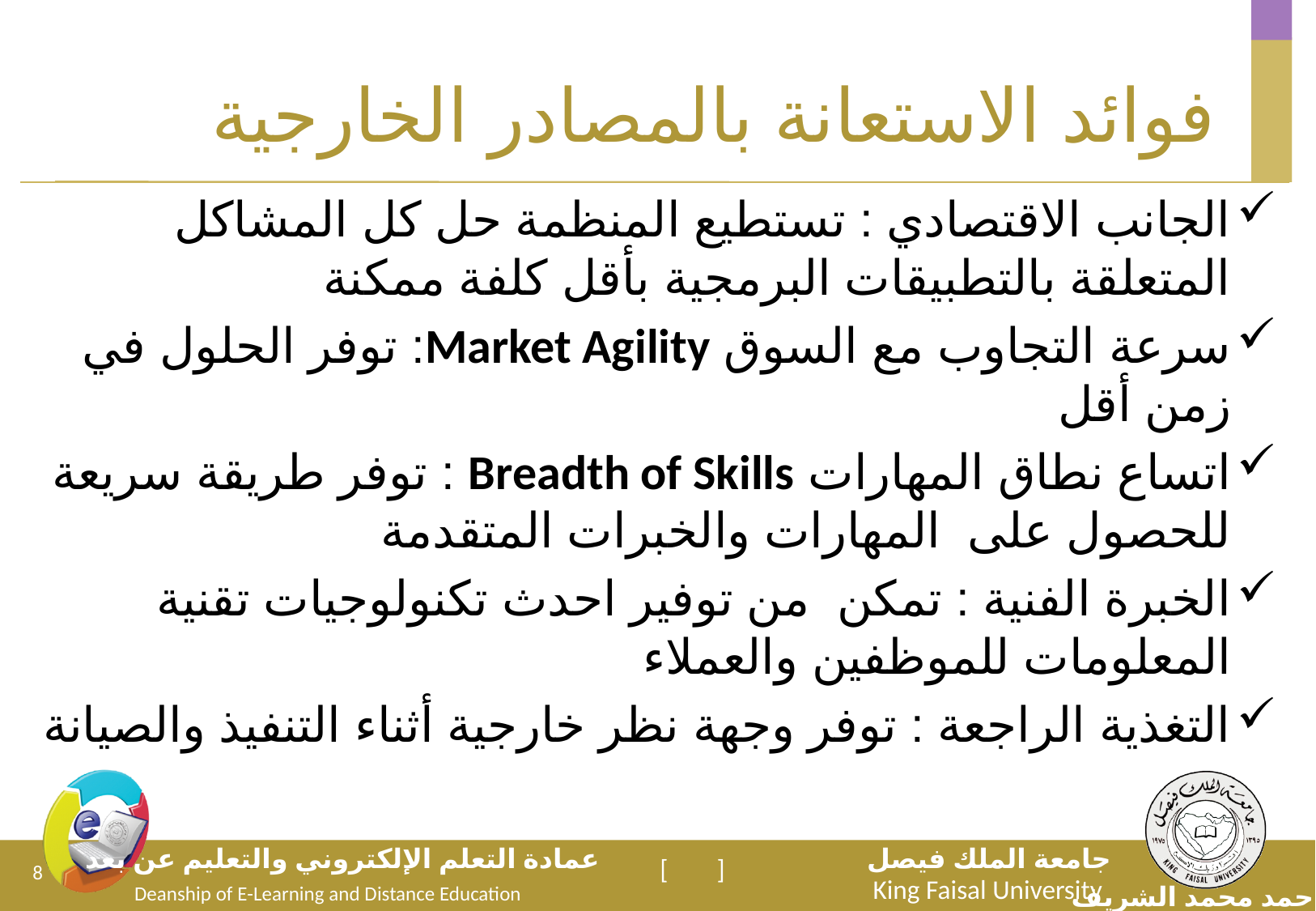

# فوائد الاستعانة بالمصادر الخارجية
الجانب الاقتصادي : تستطيع المنظمة حل كل المشاكل المتعلقة بالتطبيقات البرمجية بأقل كلفة ممكنة
سرعة التجاوب مع السوق Market Agility: توفر الحلول في زمن أقل
اتساع نطاق المهارات Breadth of Skills : توفر طريقة سريعة للحصول على  المهارات والخبرات المتقدمة
الخبرة الفنية : تمكن  من توفير احدث تكنولوجيات تقنية المعلومات للموظفين والعملاء
التغذية الراجعة : توفر وجهة نظر خارجية أثناء التنفيذ والصيانة
8